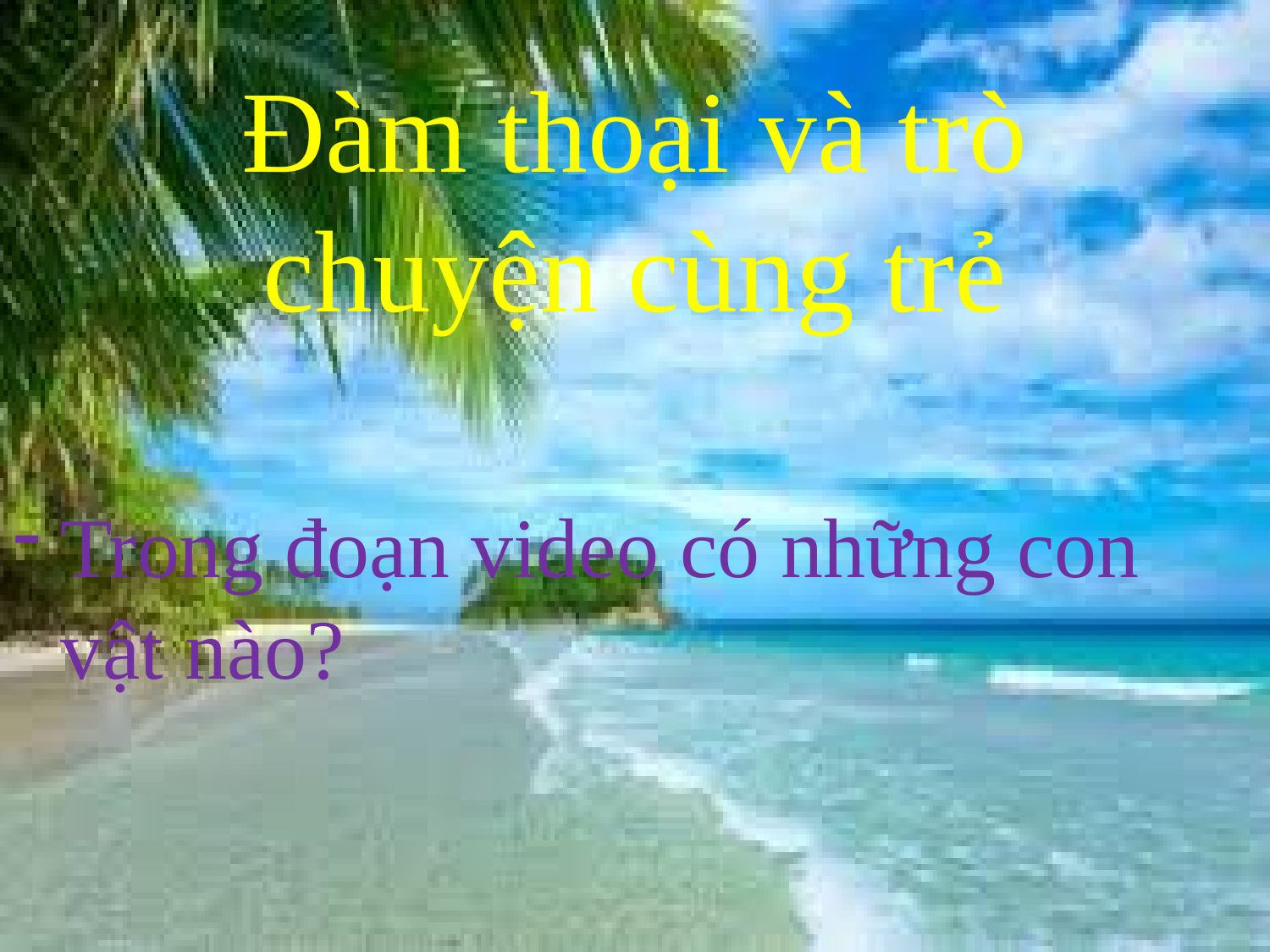

# Đàm thoại và trò chuyện cùng trẻ
Trong đoạn video có những con vật nào?